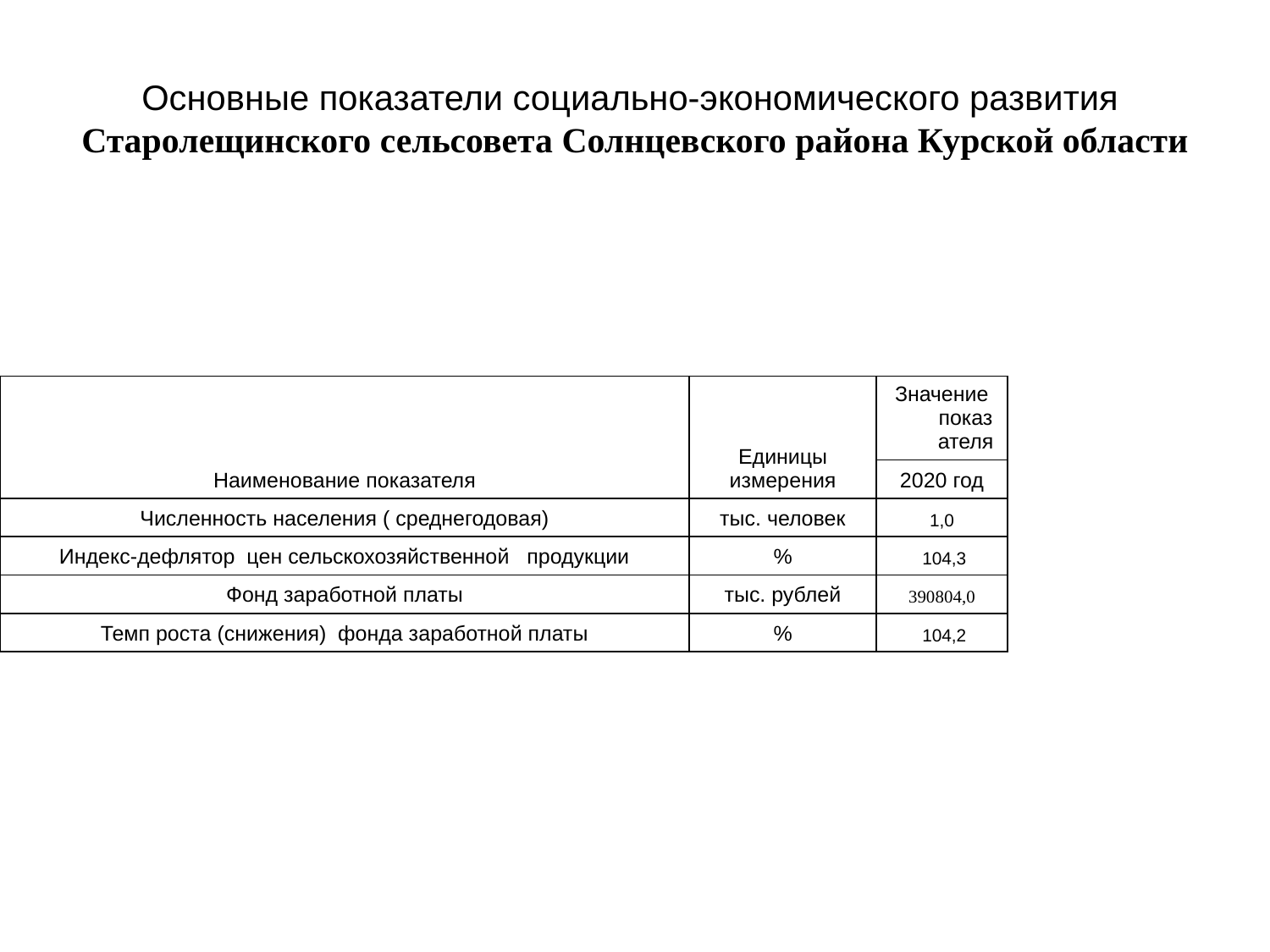

# Основные показатели социально-экономического развития Старолещинского сельсовета Солнцевского района Курской области
|  |  |  |
| --- | --- | --- |
|  |  |  |
| Наименование показателя | Единицы измерения | Значение показателя |
|  |  | 2020 год |
| Численность населения ( среднегодовая) | тыс. человек | 1,0 |
| Индекс-дефлятор цен сельскохозяйственной продукции | % | 104,3 |
| Фонд заработной платы | тыс. рублей | 390804,0 |
| Темп роста (снижения) фонда заработной платы | % | 104,2 |